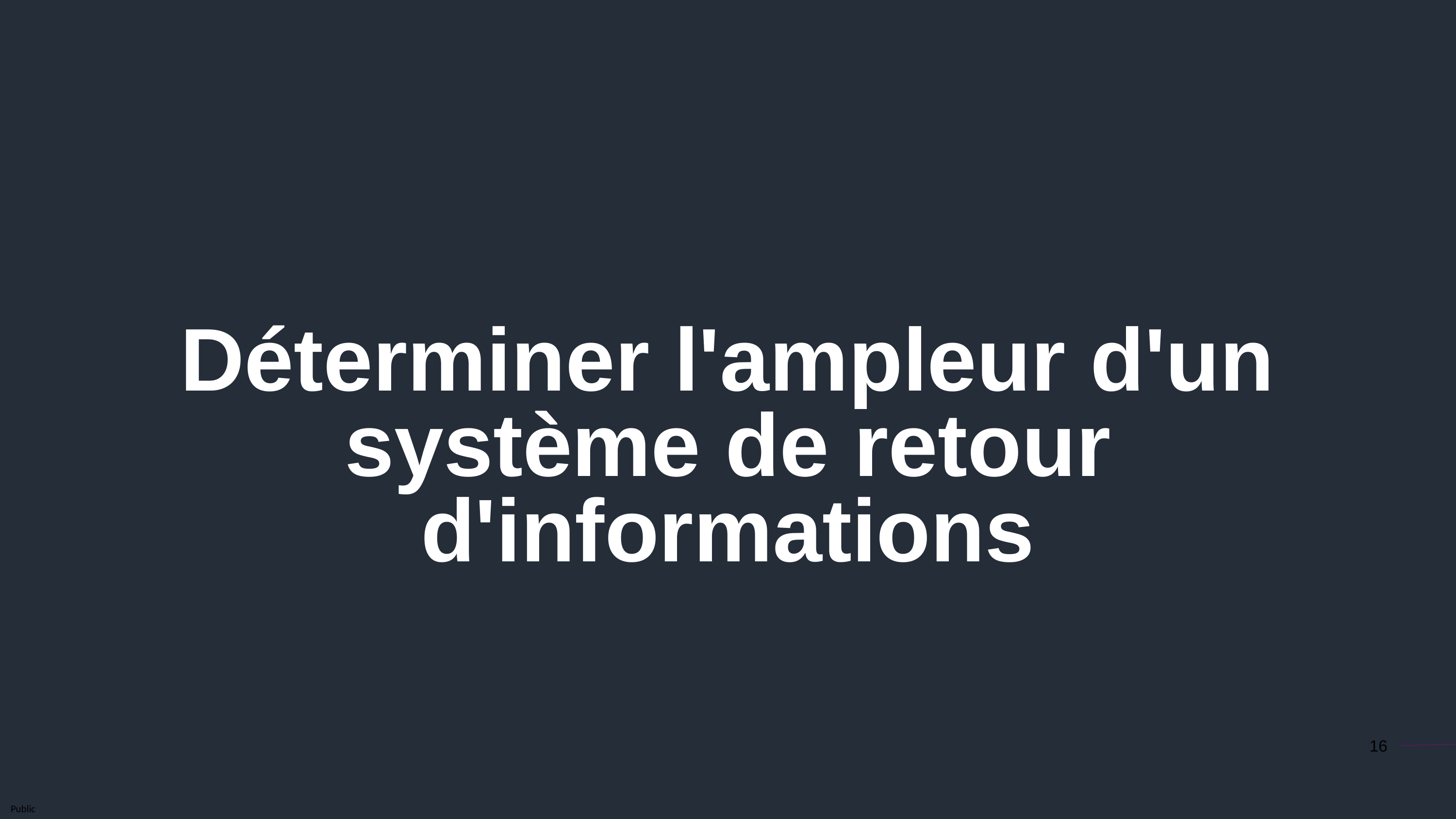

Déterminer l'ampleur d'un système de retour d'informations